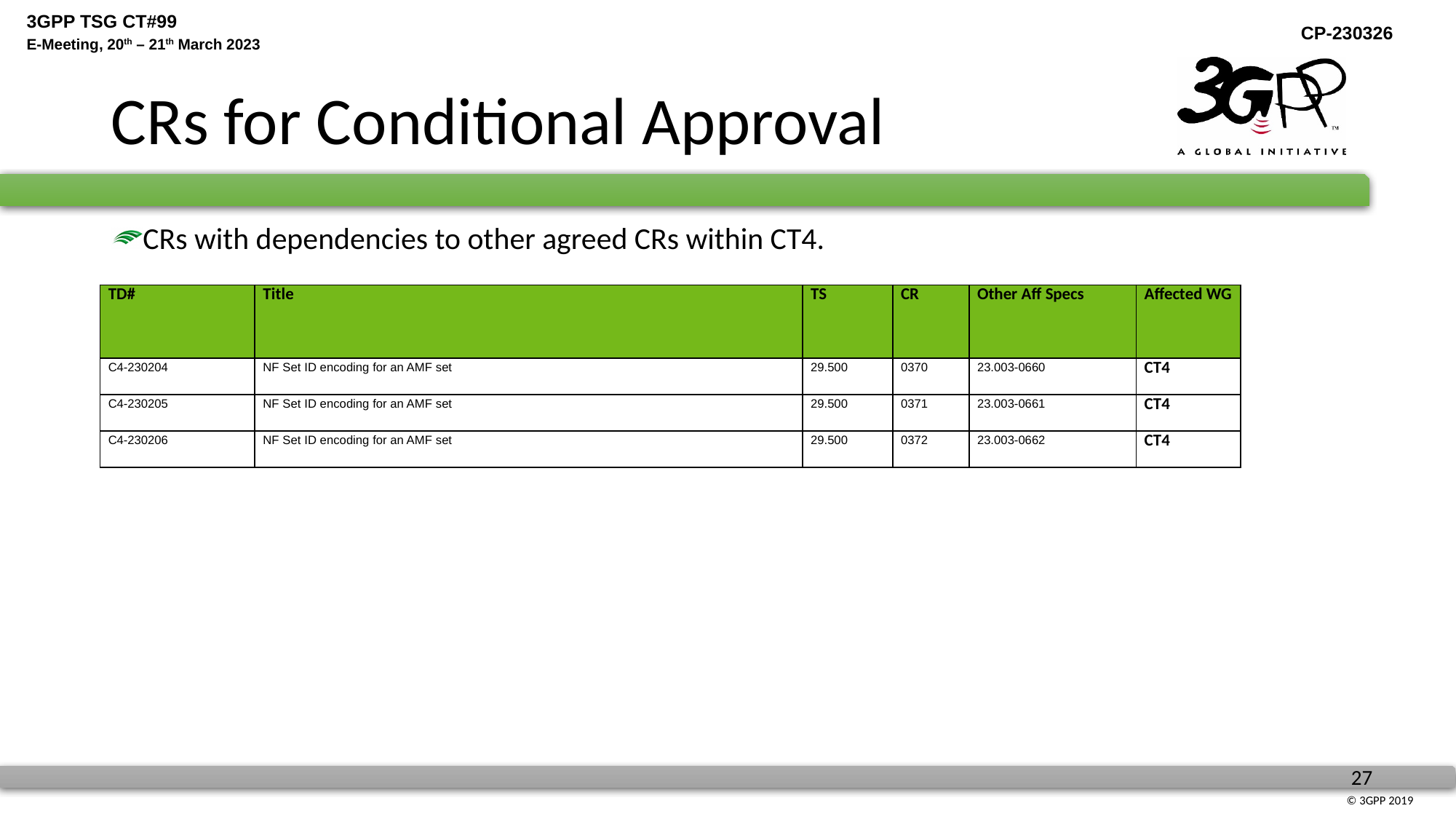

# CRs for Conditional Approval
CRs with dependencies to other agreed CRs within CT4.

| TD# | Title | TS | CR | Other Aff Specs | Affected WG |
| --- | --- | --- | --- | --- | --- |
| C4-230204 | NF Set ID encoding for an AMF set | 29.500 | 0370 | 23.003-0660 | CT4 |
| C4-230205 | NF Set ID encoding for an AMF set | 29.500 | 0371 | 23.003-0661 | CT4 |
| C4-230206 | NF Set ID encoding for an AMF set | 29.500 | 0372 | 23.003-0662 | CT4 |